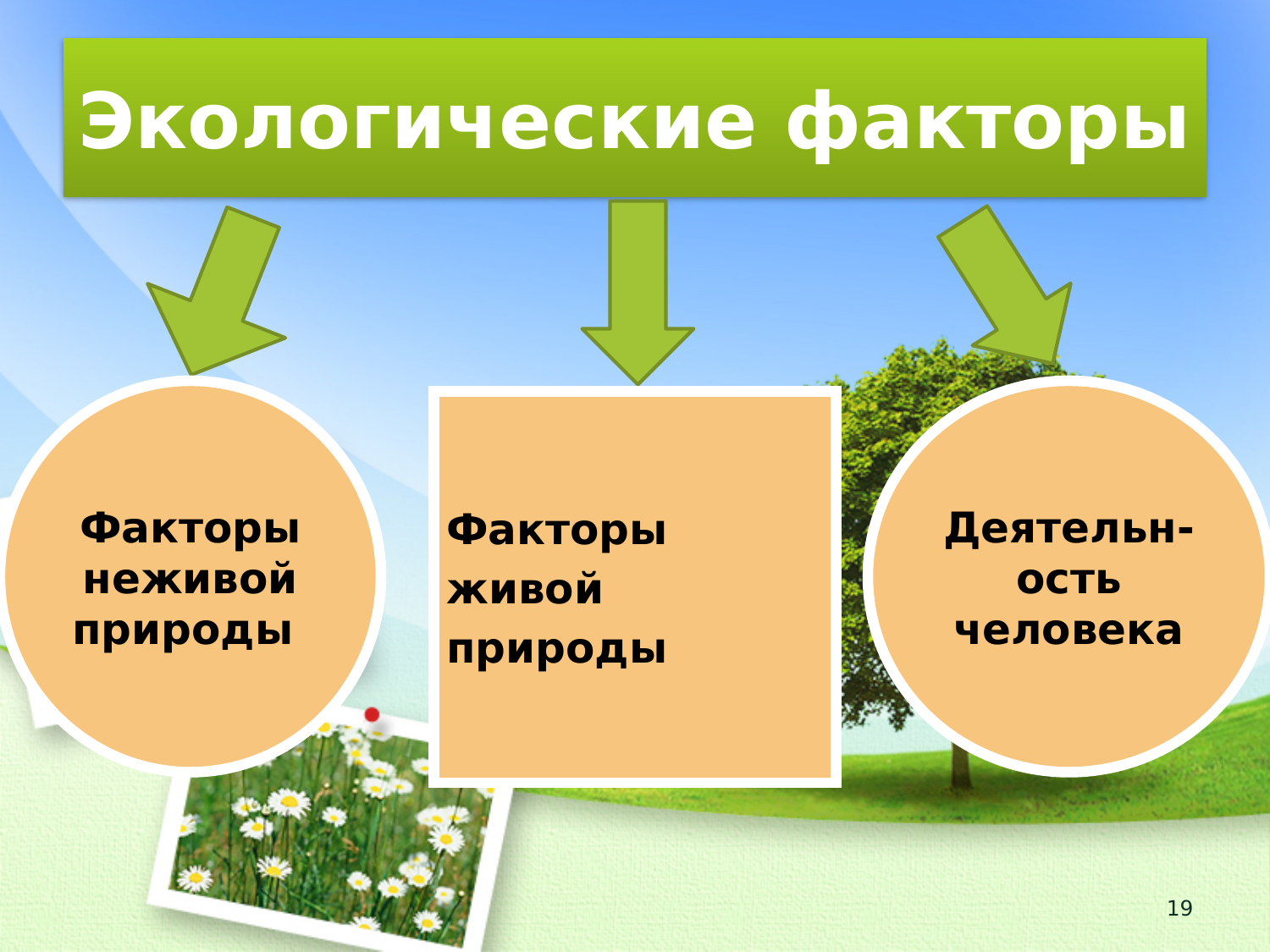

# Экологические факторы

Факторы неживой природы
Деятельн-ость человека
Факторы
живой
природы
19